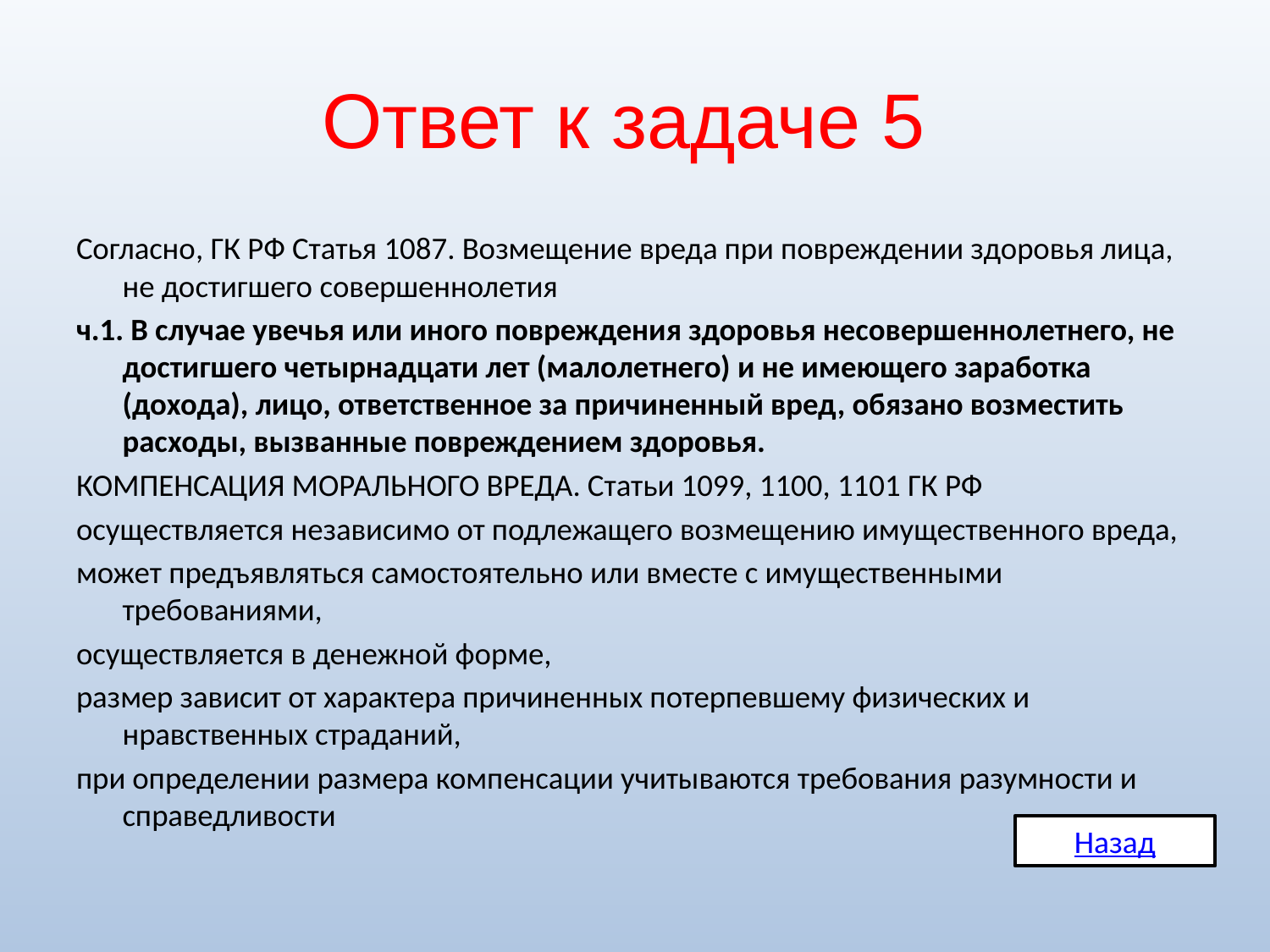

# Ответ к задаче 5
Согласно, ГК РФ Статья 1087. Возмещение вреда при повреждении здоровья лица, не достигшего совершеннолетия
ч.1. В случае увечья или иного повреждения здоровья несовершеннолетнего, не достигшего четырнадцати лет (малолетнего) и не имеющего заработка (дохода), лицо, ответственное за причиненный вред, обязано возместить расходы, вызванные повреждением здоровья.
КОМПЕНСАЦИЯ МОРАЛЬНОГО ВРЕДА. Статьи 1099, 1100, 1101 ГК РФ
осуществляется независимо от подлежащего возмещению имущественного вреда,
может предъявляться самостоятельно или вместе с имущественными требованиями,
осуществляется в денежной форме,
размер зависит от характера причиненных потерпевшему физических и нравственных страданий,
при определении размера компенсации учитываются требования разумности и справедливости

Назад